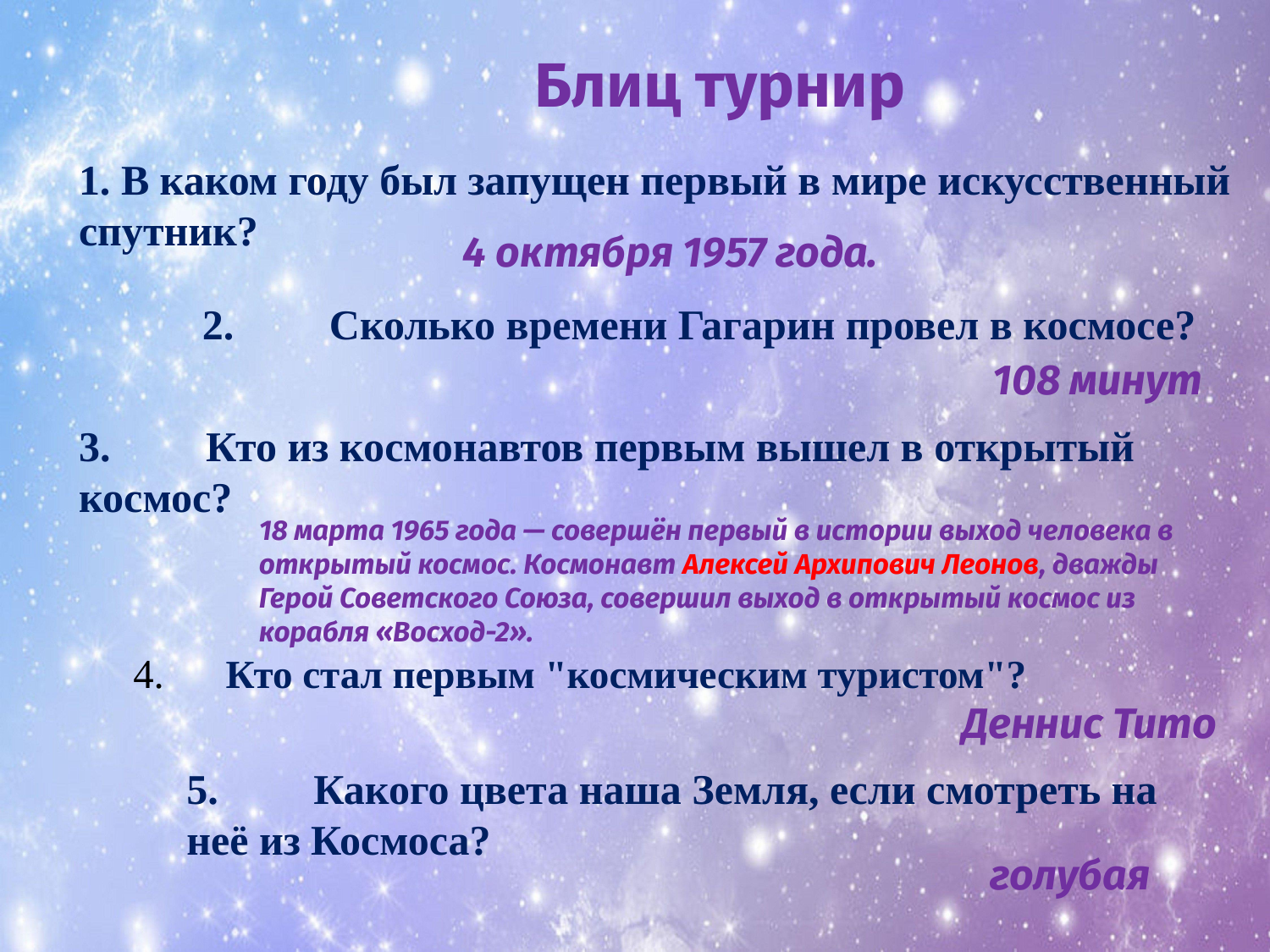

# Блиц турнир
1. В каком году был запущен первый в мире искусственный спутник?
4 октября 1957 года.
2.	Сколько времени Гагарин провел в космосе?
108 минут
3.	Кто из космонавтов первым вышел в открытый космос?
18 марта 1965 года — совершён первый в истории выход человека в открытый космос. Космонавт Алексей Архипович Леонов, дважды Герой Советского Союза, совершил выход в открытый космос из корабля «Восход-2».
4.	Кто стал первым "космическим туристом"?
Деннис Тито
5.	Какого цвета наша Земля, если смотреть на неё из Космоса?
голубая